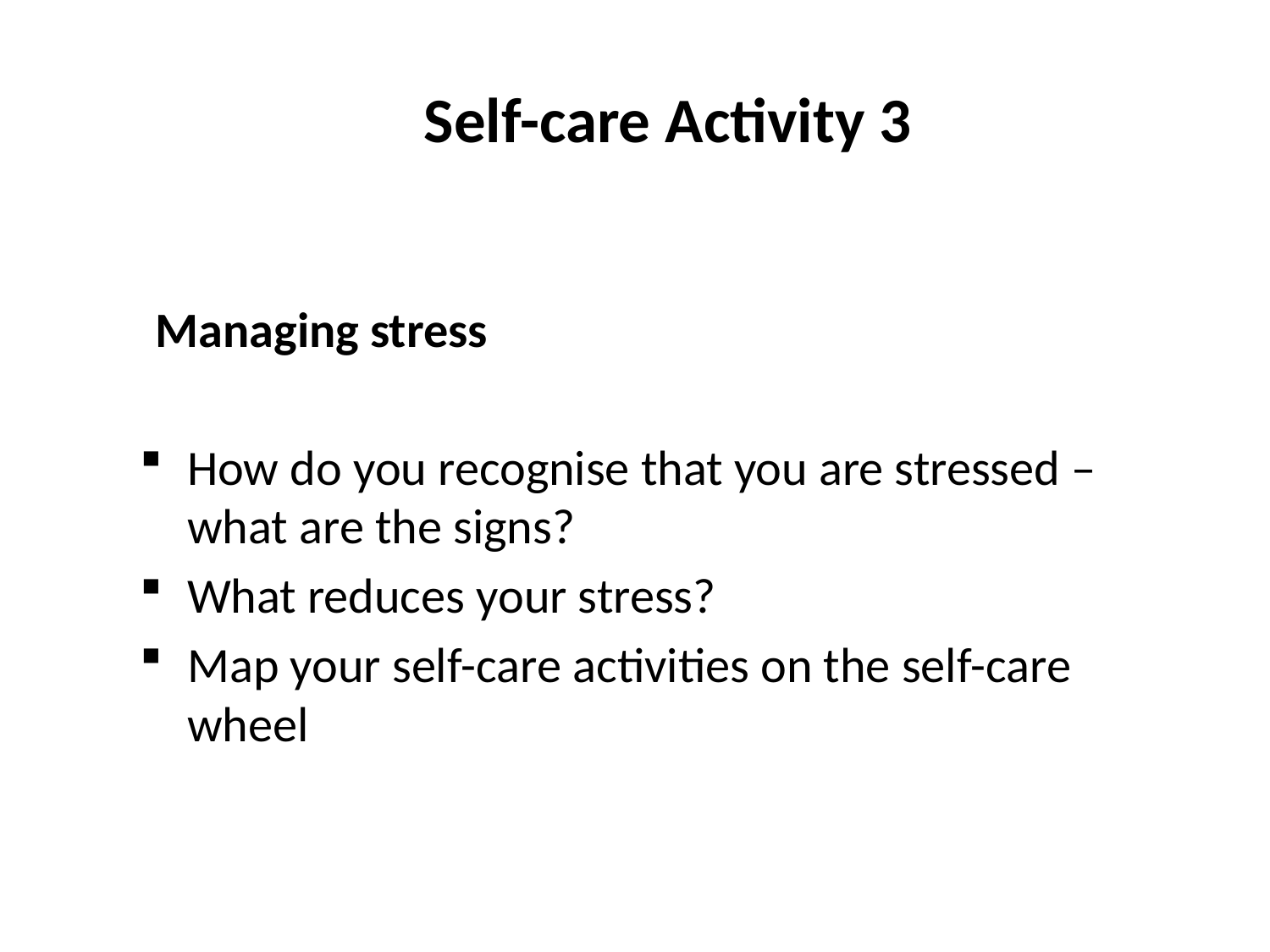

Self-care Activity 3
Managing stress

How do you recognise that you are stressed – what are the signs?
What reduces your stress?
Map your self-care activities on the self-care wheel